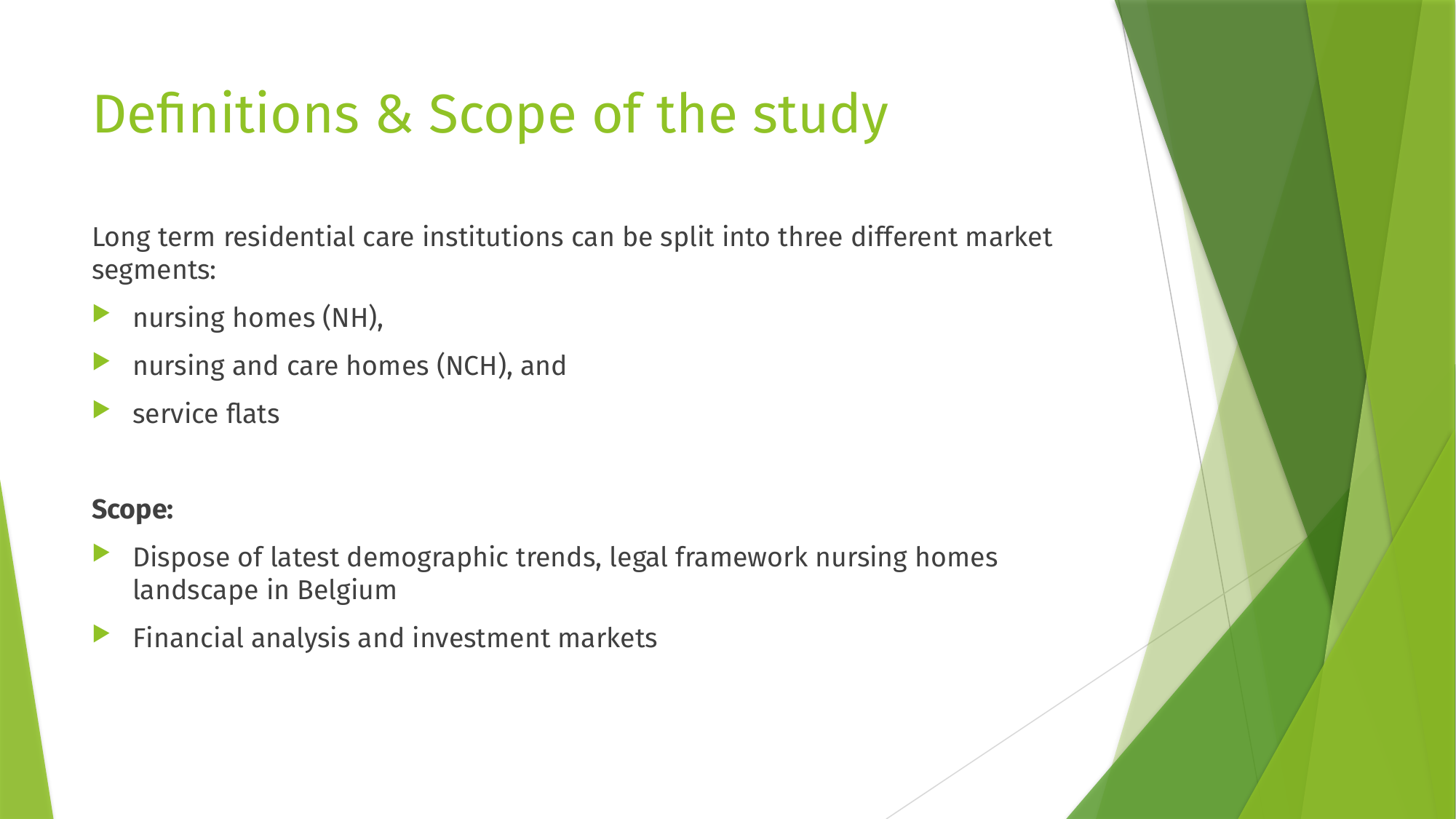

# Definitions & Scope of the study
Long term residential care institutions can be split into three different market segments:
nursing homes (NH),
nursing and care homes (NCH), and
service flats

Scope:
Dispose of latest demographic trends, legal framework nursing homes landscape in Belgium
Financial analysis and investment markets